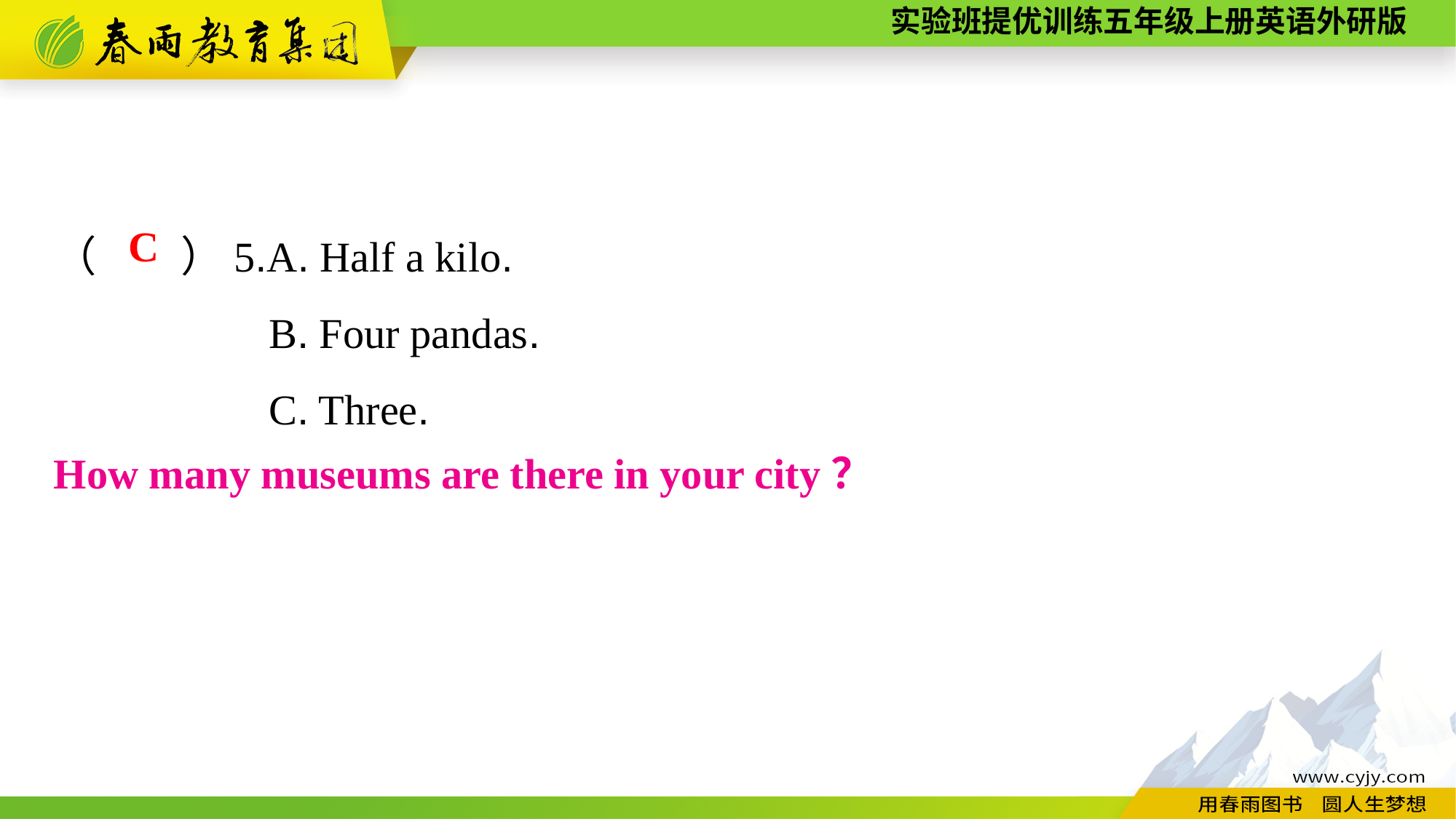

（　　）5.A. Half a kilo.
B. Four pandas.
C. Three.
C
How many museums are there in your city？